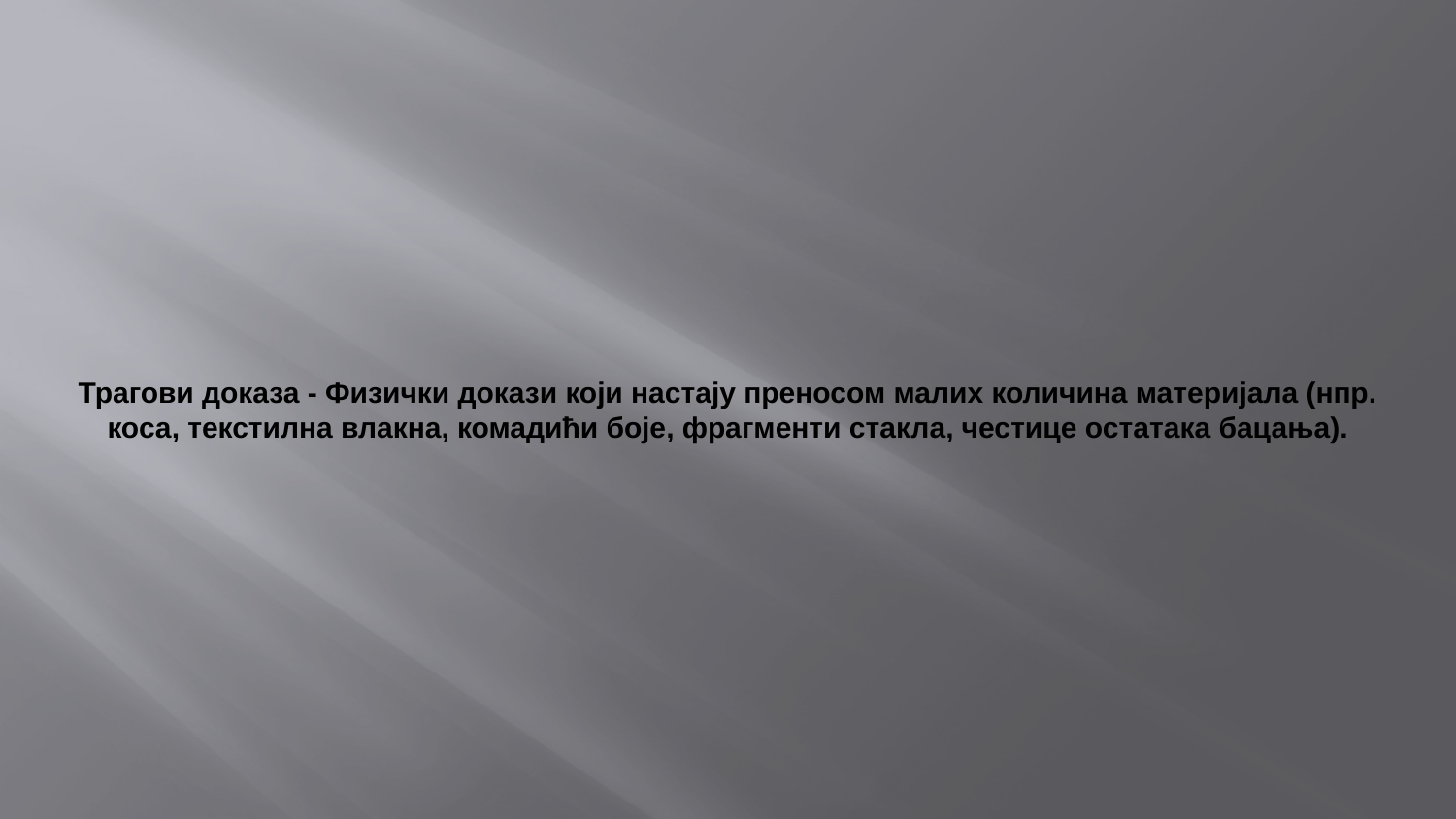

# Трагови доказа - Физички докази који настају преносом малих количина материјала (нпр. коса, текстилна влакна, комадићи боје, фрагменти стакла, честице остатака бацања).